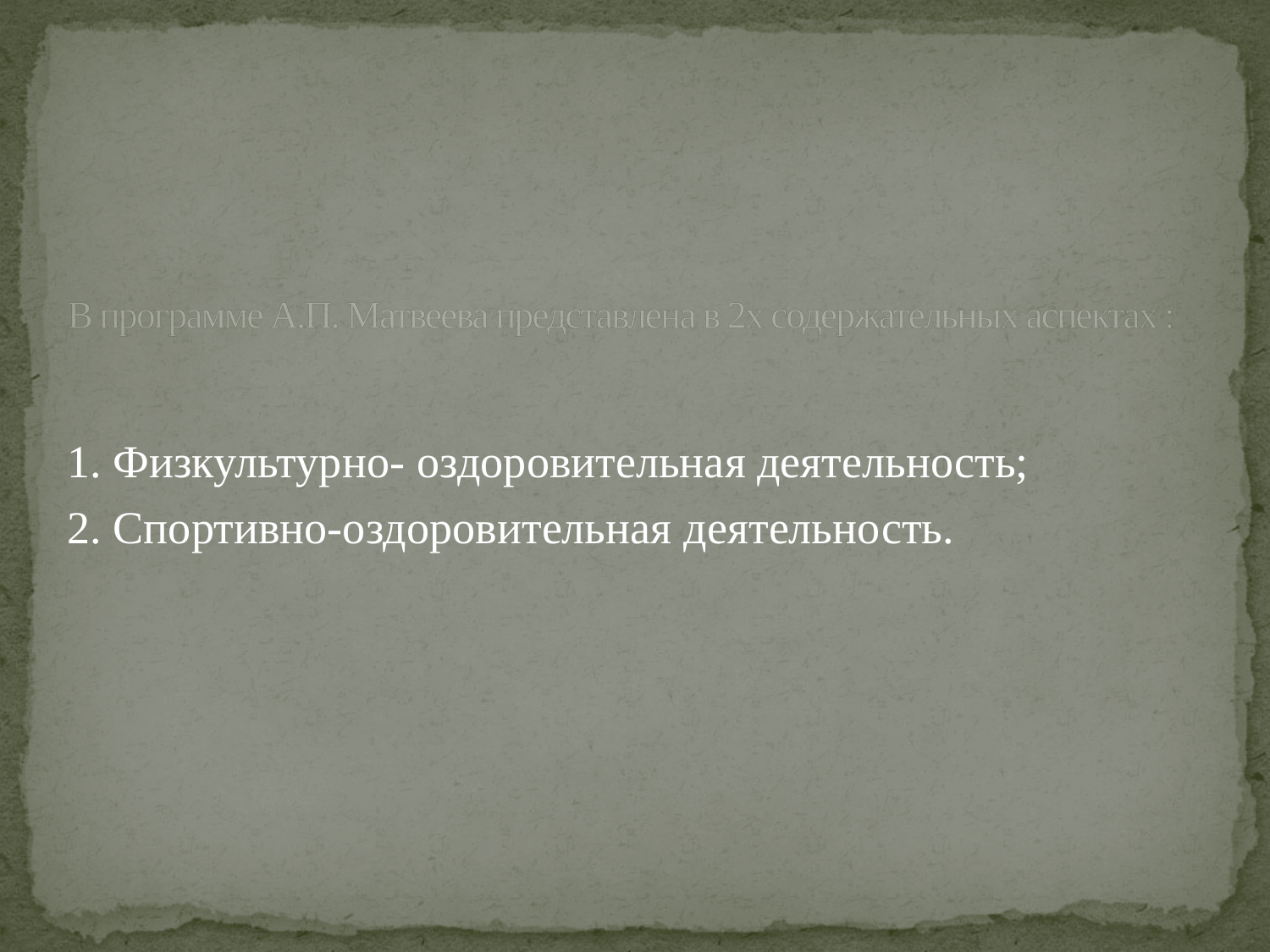

# В программе А.П. Матвеева представлена в 2х содержательных аспектах :
1. Физкультурно- оздоровительная деятельность;
2. Спортивно-оздоровительная деятельность.